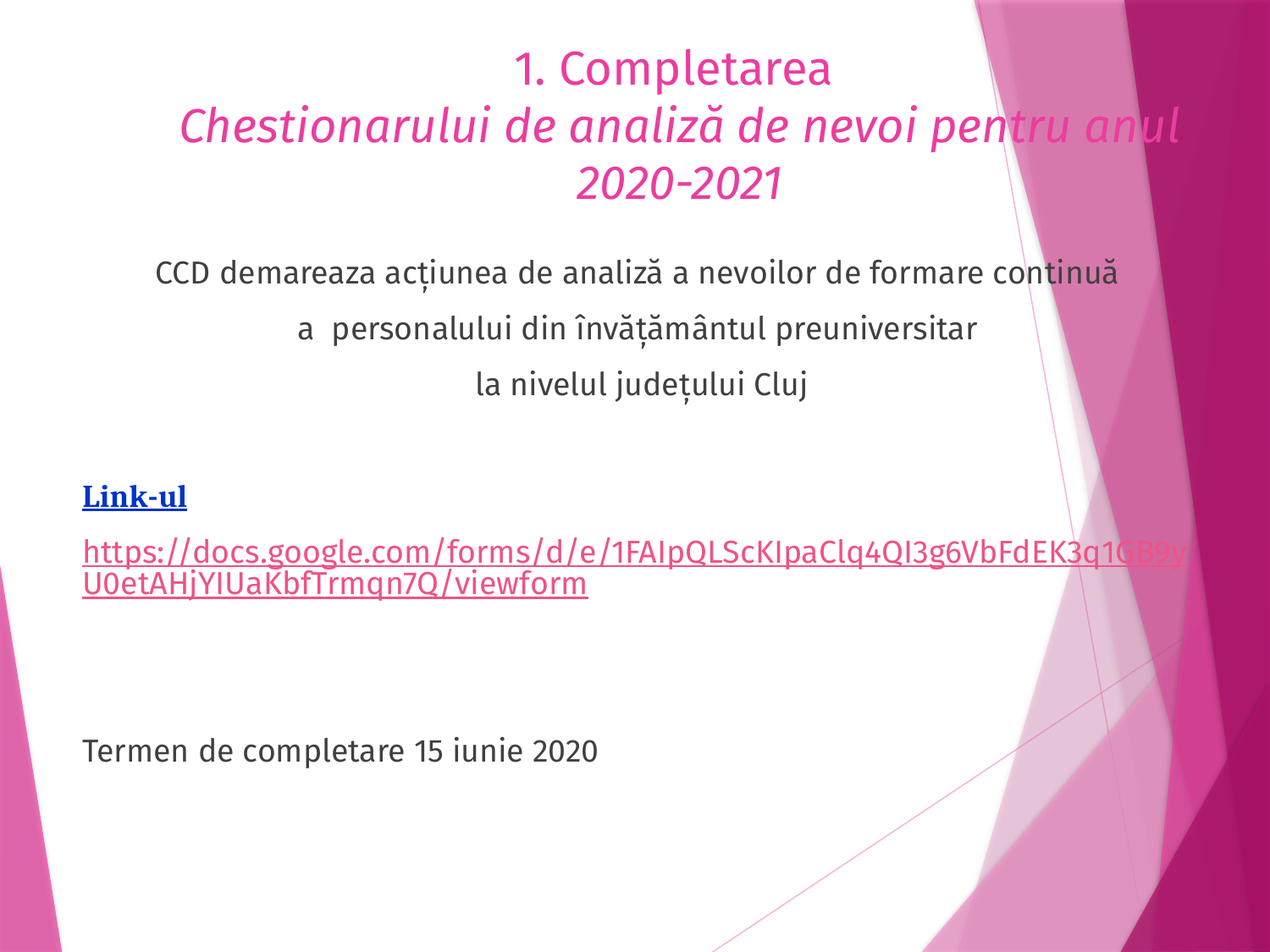

# 1. Completarea Chestionarului de analiză de nevoi pentru anul 2020-2021
CCD demareaza acțiunea de analiză a nevoilor de formare continuă
a  personalului din învățământul preuniversitar
la nivelul județului Cluj

Link-ul
https://docs.google.com/forms/d/e/1FAIpQLScKIpaClq4QI3g6VbFdEK3q1GB9yU0etAHjYIUaKbfTrmqn7Q/viewform

Termen de completare 15 iunie 2020